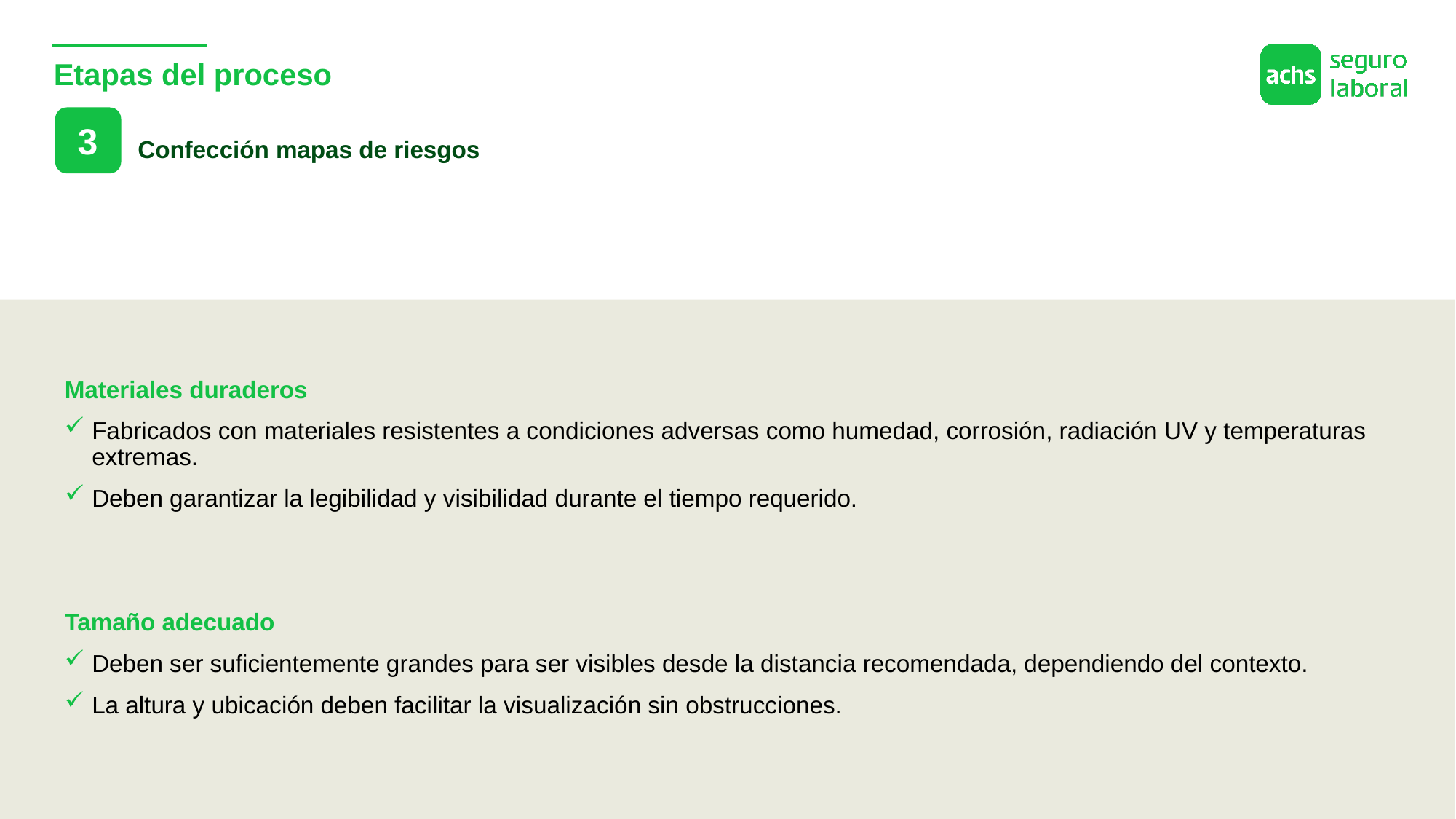

# Etapas del proceso

3
Confección mapas de riesgos

Materiales duraderos
Fabricados con materiales resistentes a condiciones adversas como humedad, corrosión, radiación UV y temperaturas extremas.
Deben garantizar la legibilidad y visibilidad durante el tiempo requerido.

Tamaño adecuado
Deben ser suficientemente grandes para ser visibles desde la distancia recomendada, dependiendo del contexto.
La altura y ubicación deben facilitar la visualización sin obstrucciones.

24